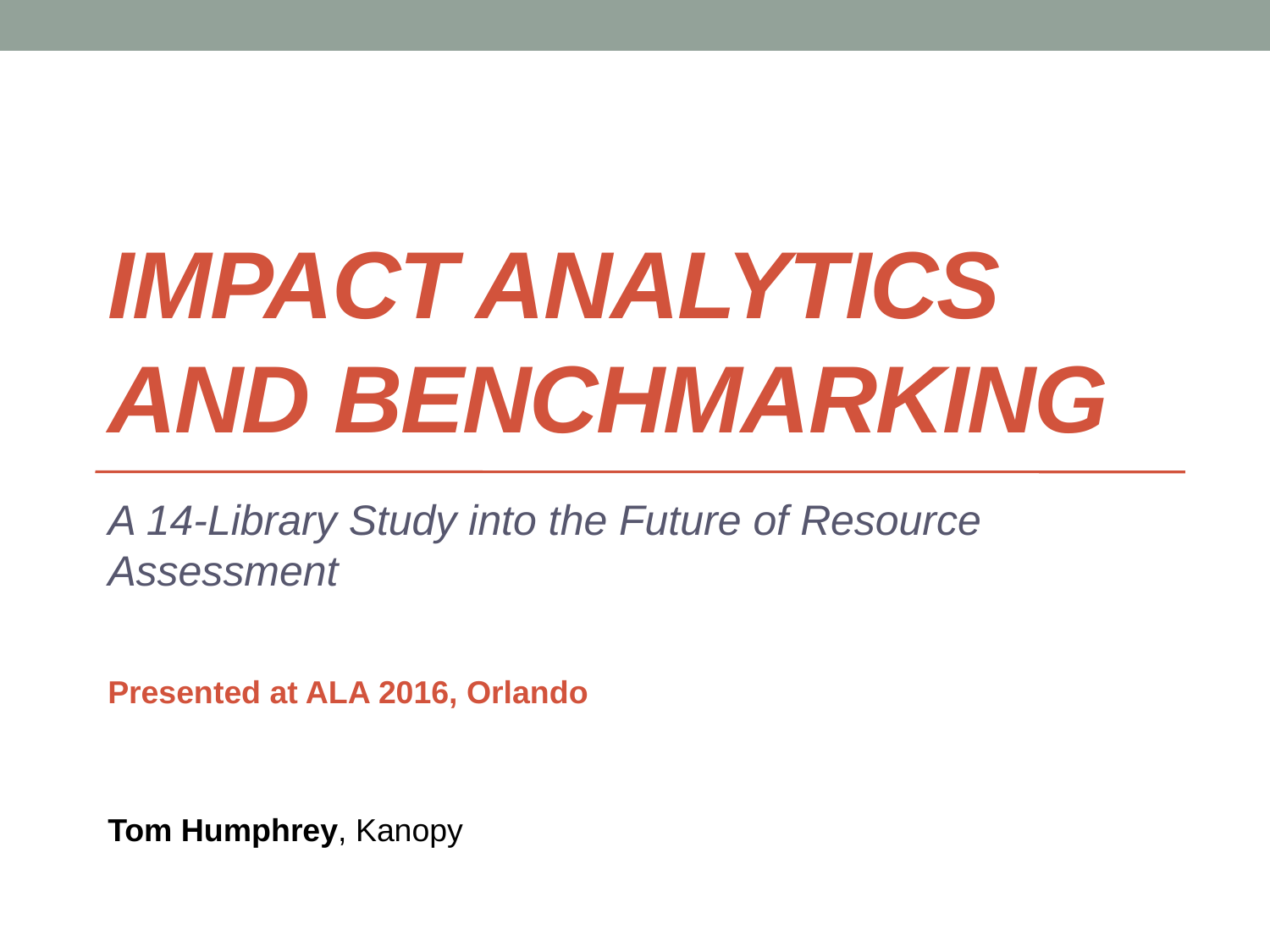

# Impact Analytics and Benchmarking
A 14-Library Study into the Future of Resource Assessment
Presented at ALA 2016, Orlando

Tom Humphrey, Kanopy